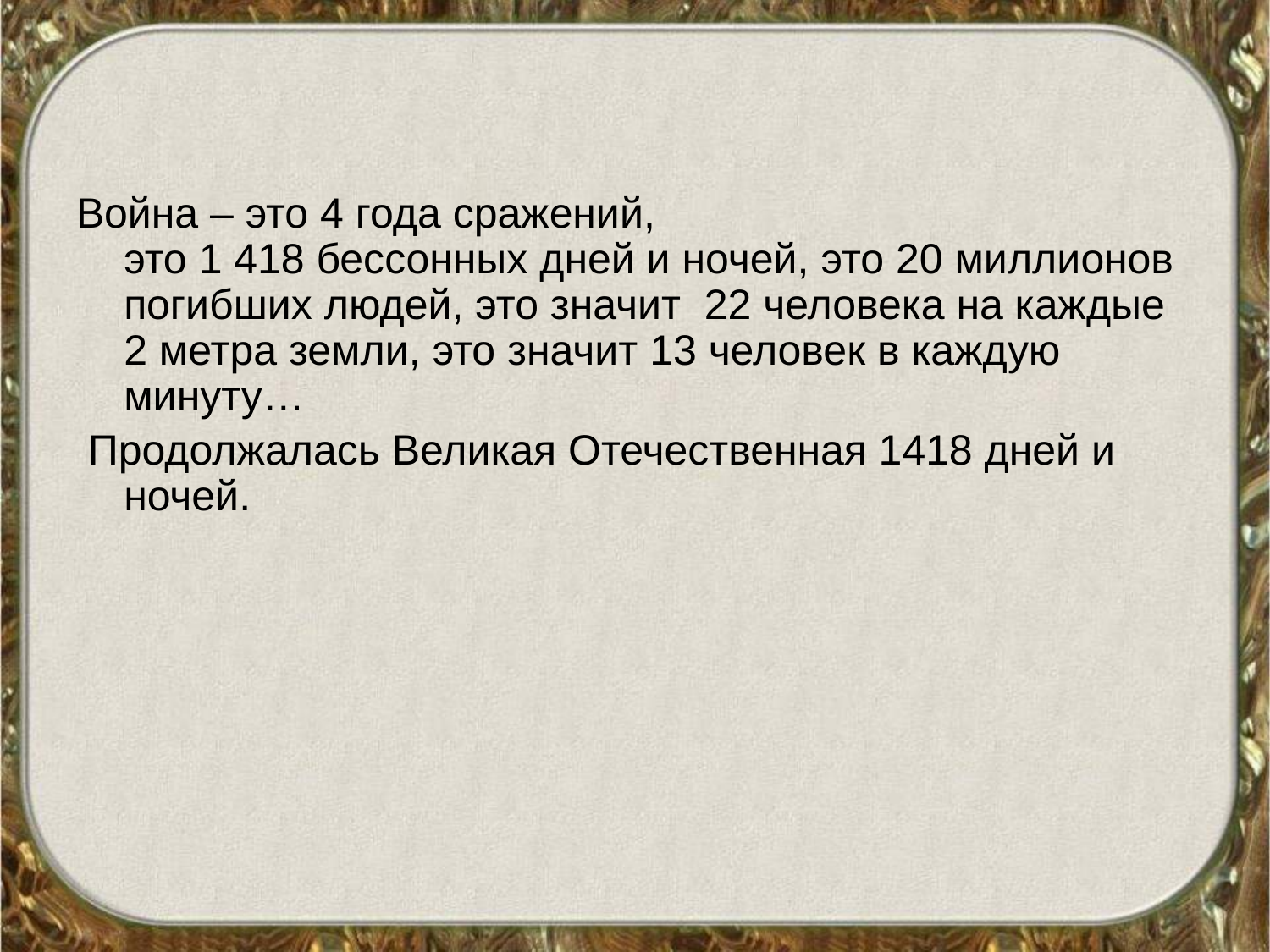

Война – это 4 года сражений,
это 1 418 бессонных дней и ночей, это 20 миллионов погибших людей, это значит  22 человека на каждые 2 метра земли, это значит 13 человек в каждую минуту…
 Продолжалась Великая Отечественная 1418 дней и ночей.